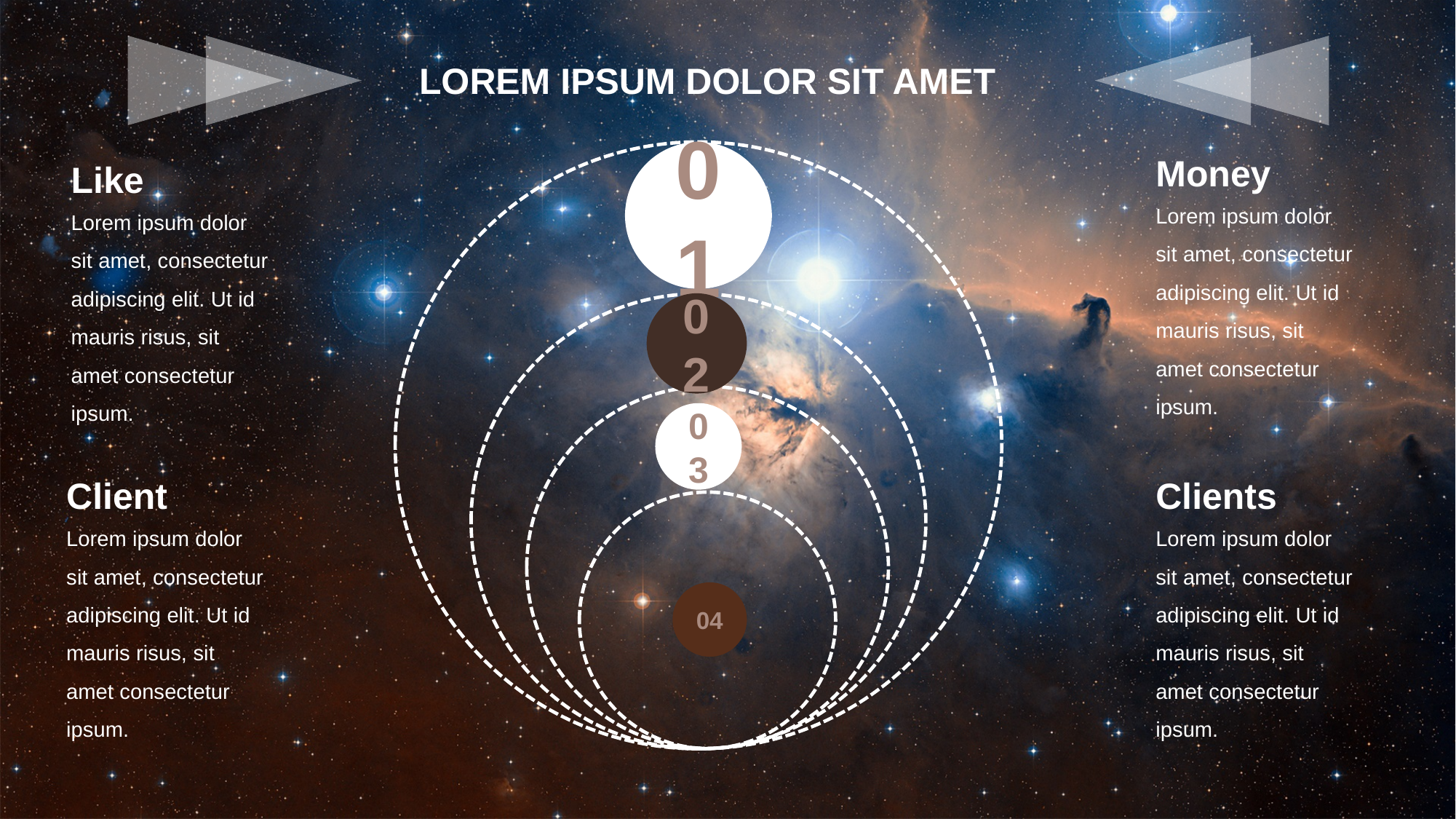

LOREM IPSUM DOLOR SIT AMET

01
Money
Like
Lorem ipsum dolor sit amet, consectetur adipiscing elit. Ut id mauris risus, sit amet consectetur ipsum.
Lorem ipsum dolor sit amet, consectetur adipiscing elit. Ut id mauris risus, sit amet consectetur ipsum.
02

03
Client
Clients

Lorem ipsum dolor sit amet, consectetur adipiscing elit. Ut id mauris risus, sit amet consectetur ipsum.
Lorem ipsum dolor sit amet, consectetur adipiscing elit. Ut id mauris risus, sit amet consectetur ipsum.
04